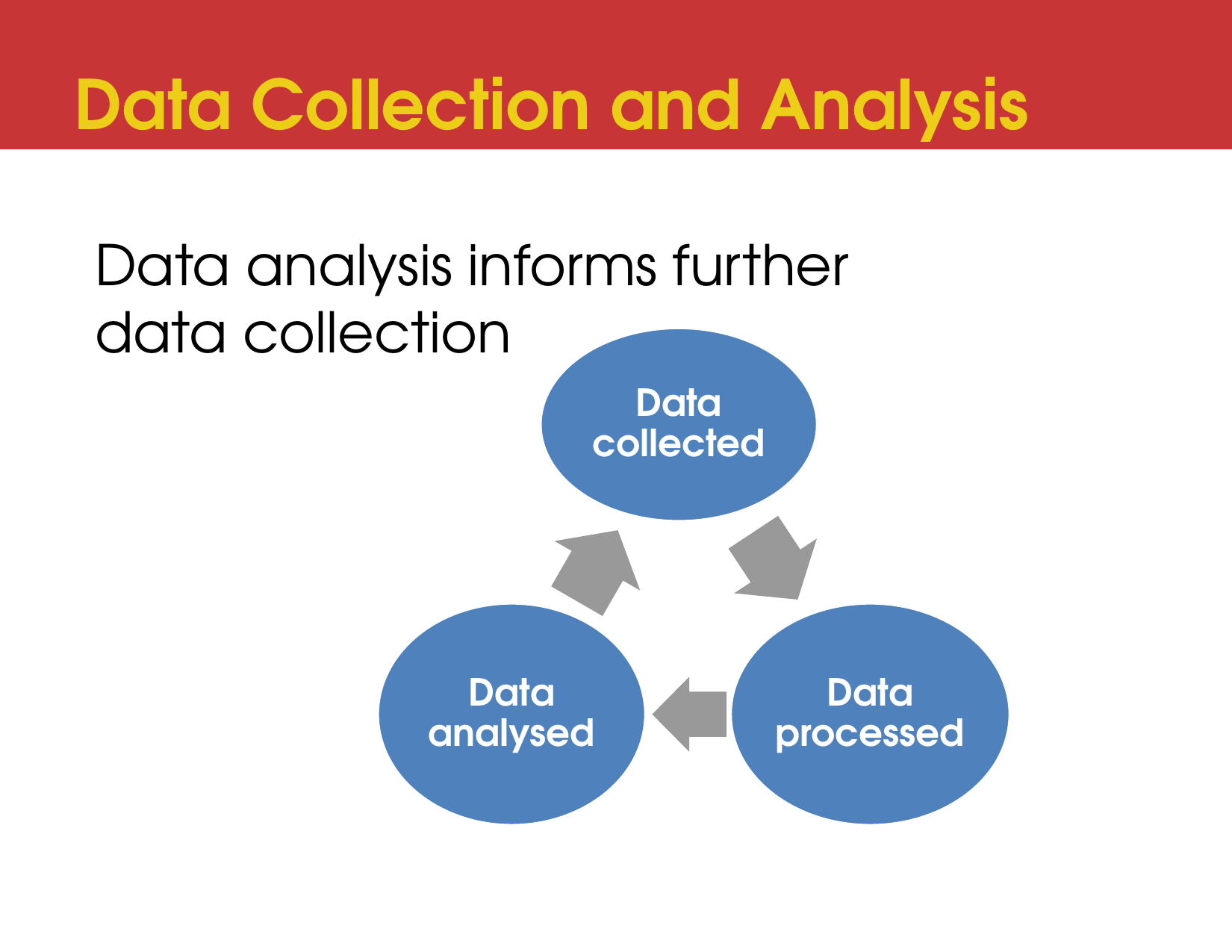

# Data Collection and Analysis
Data analysis informs further
data collection
Data collected

Data processed

Data analysed